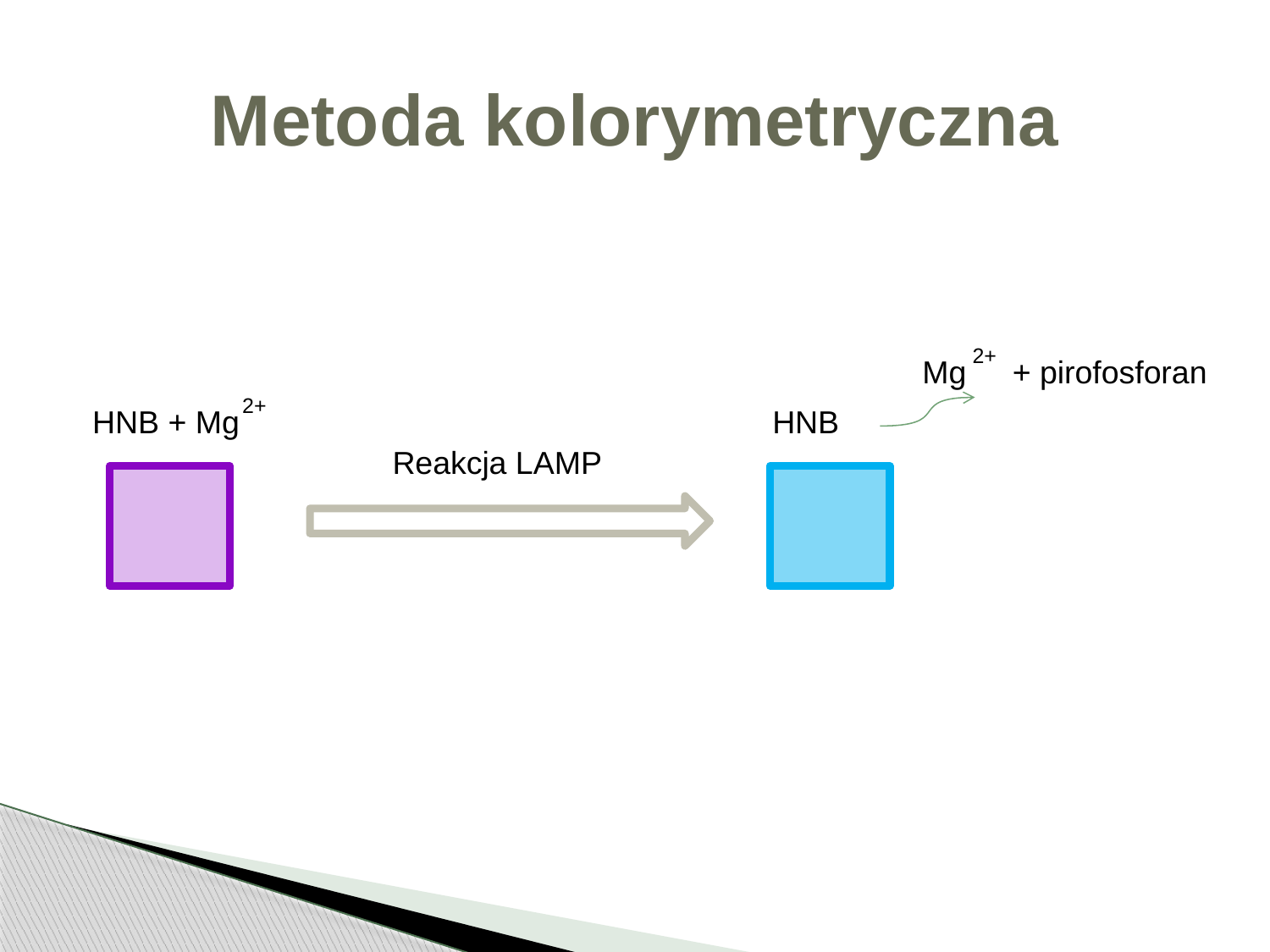

# Metoda kolorymetryczna
2+
Mg
+ pirofosforan
2+
HNB + Mg
HNB
Reakcja LAMP